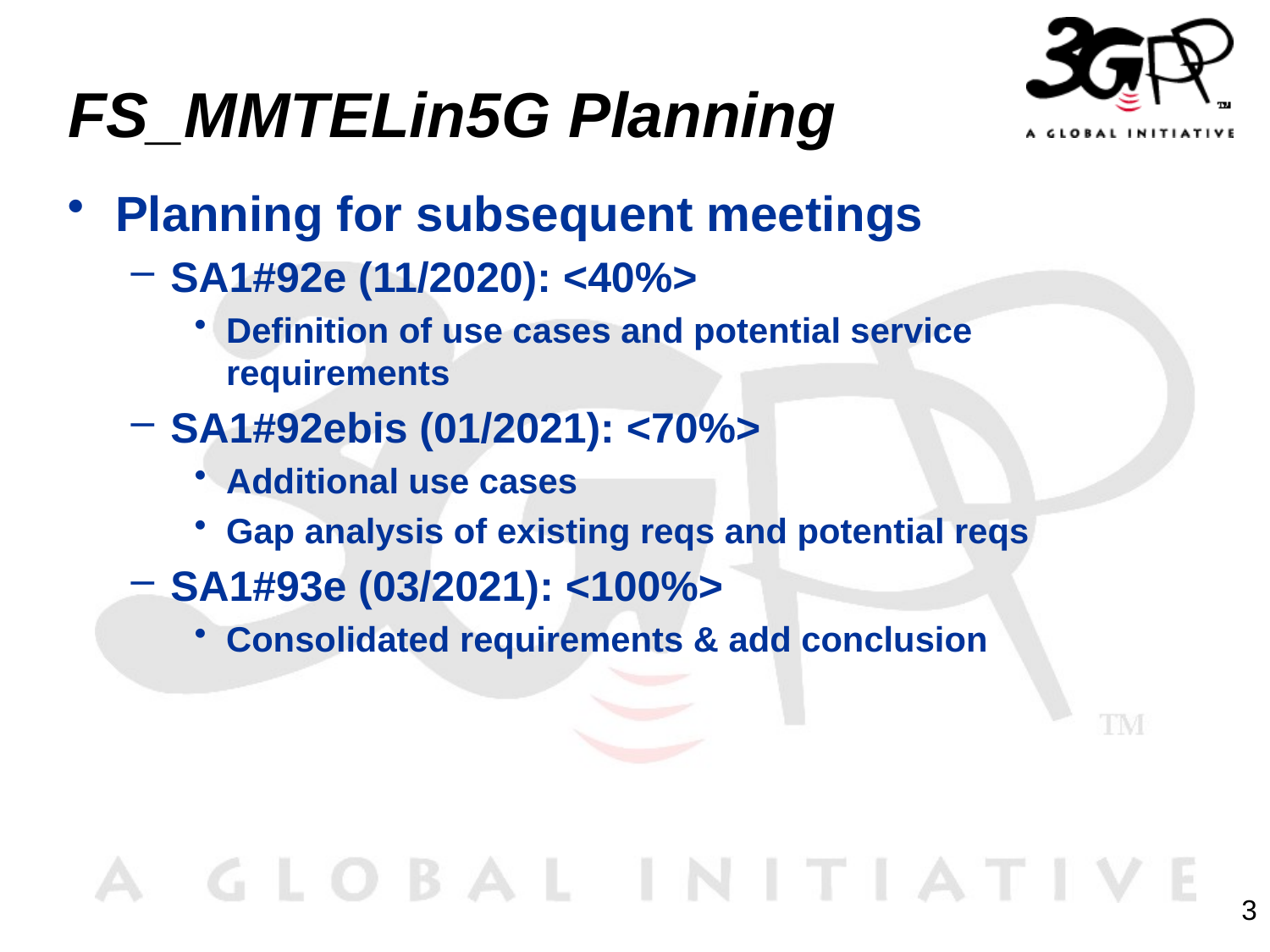

# FS_MMTELin5G Planning
Planning for subsequent meetings
SA1#92e (11/2020): <40%>
Definition of use cases and potential service requirements
SA1#92ebis (01/2021): <70%>
Additional use cases
Gap analysis of existing reqs and potential reqs
SA1#93e (03/2021): <100%>
Consolidated requirements & add conclusion
3